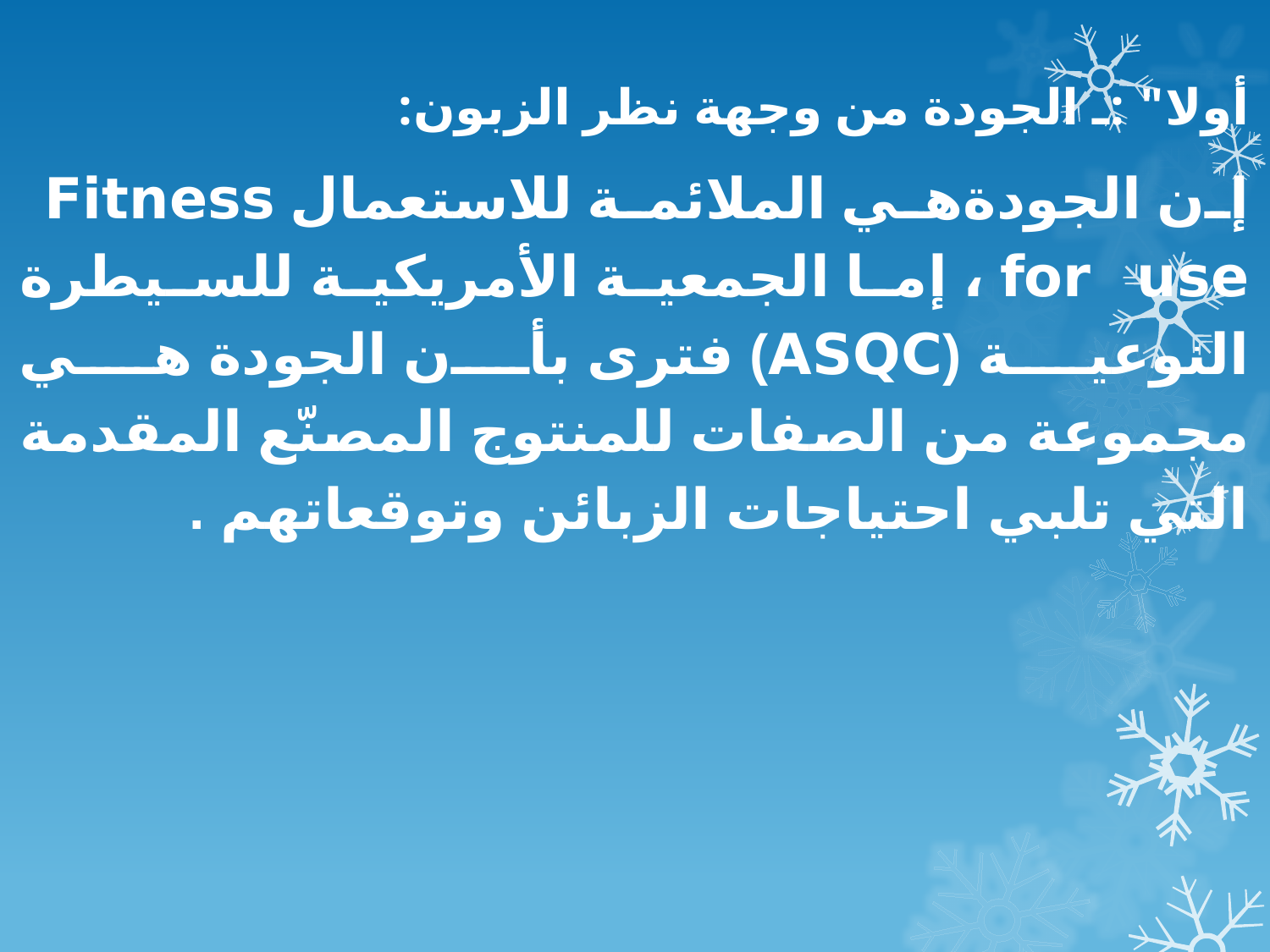

أولا" :ـ الجودة من وجهة نظر الزبون:
إن الجودةهي الملائمة للاستعمال Fitness for use ، إما الجمعية الأمريكية للسيطرة النوعية (ASQC) فترى بأن الجودة هي مجموعة من الصفات للمنتوج المصنّع المقدمة التي تلبي احتياجات الزبائن وتوقعاتهم .